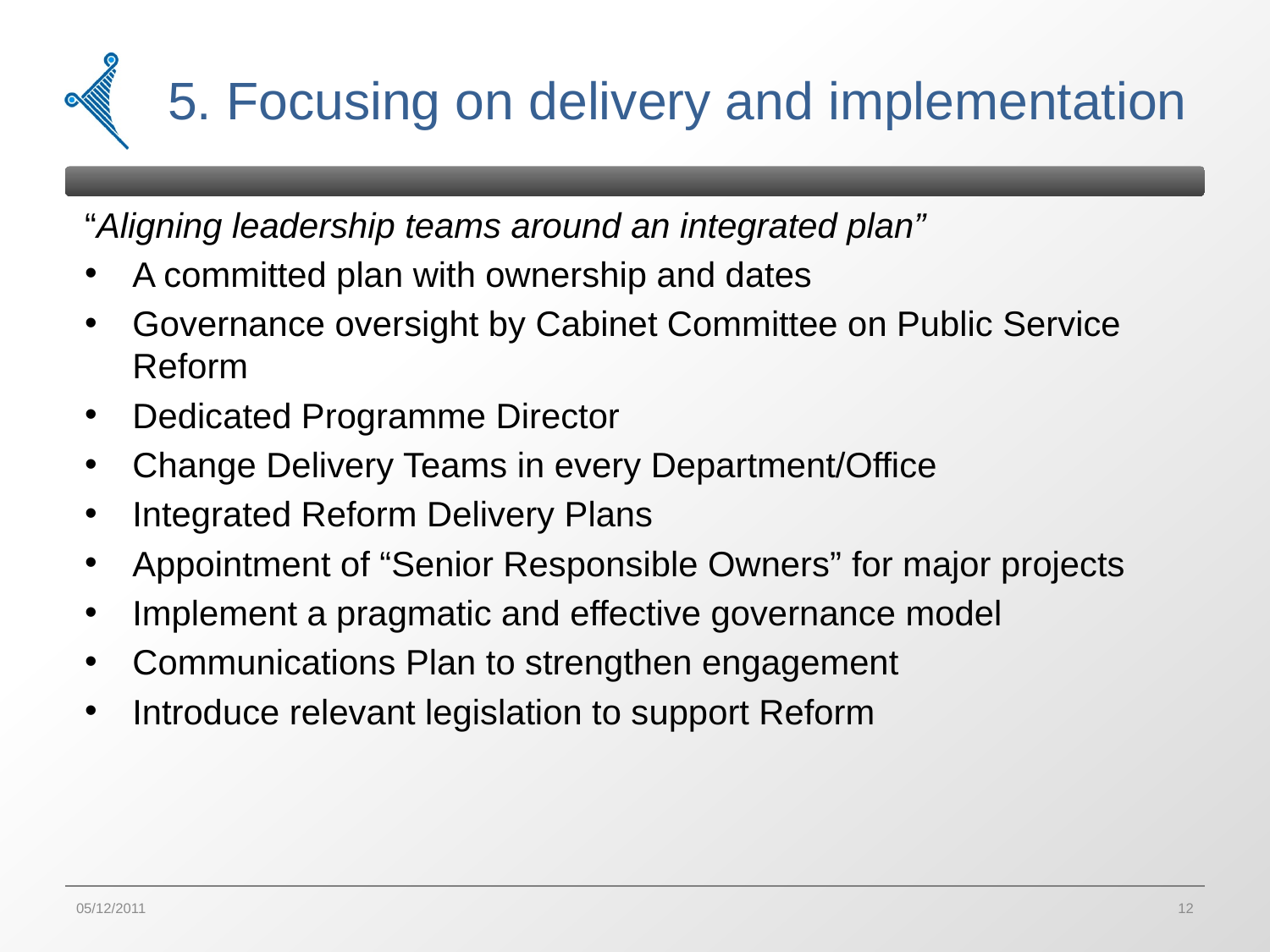

# 5. Focusing on delivery and implementation
“Aligning leadership teams around an integrated plan”
A committed plan with ownership and dates
Governance oversight by Cabinet Committee on Public Service Reform
Dedicated Programme Director
Change Delivery Teams in every Department/Office
Integrated Reform Delivery Plans
Appointment of “Senior Responsible Owners” for major projects
Implement a pragmatic and effective governance model
Communications Plan to strengthen engagement
Introduce relevant legislation to support Reform

05/12/2011
12